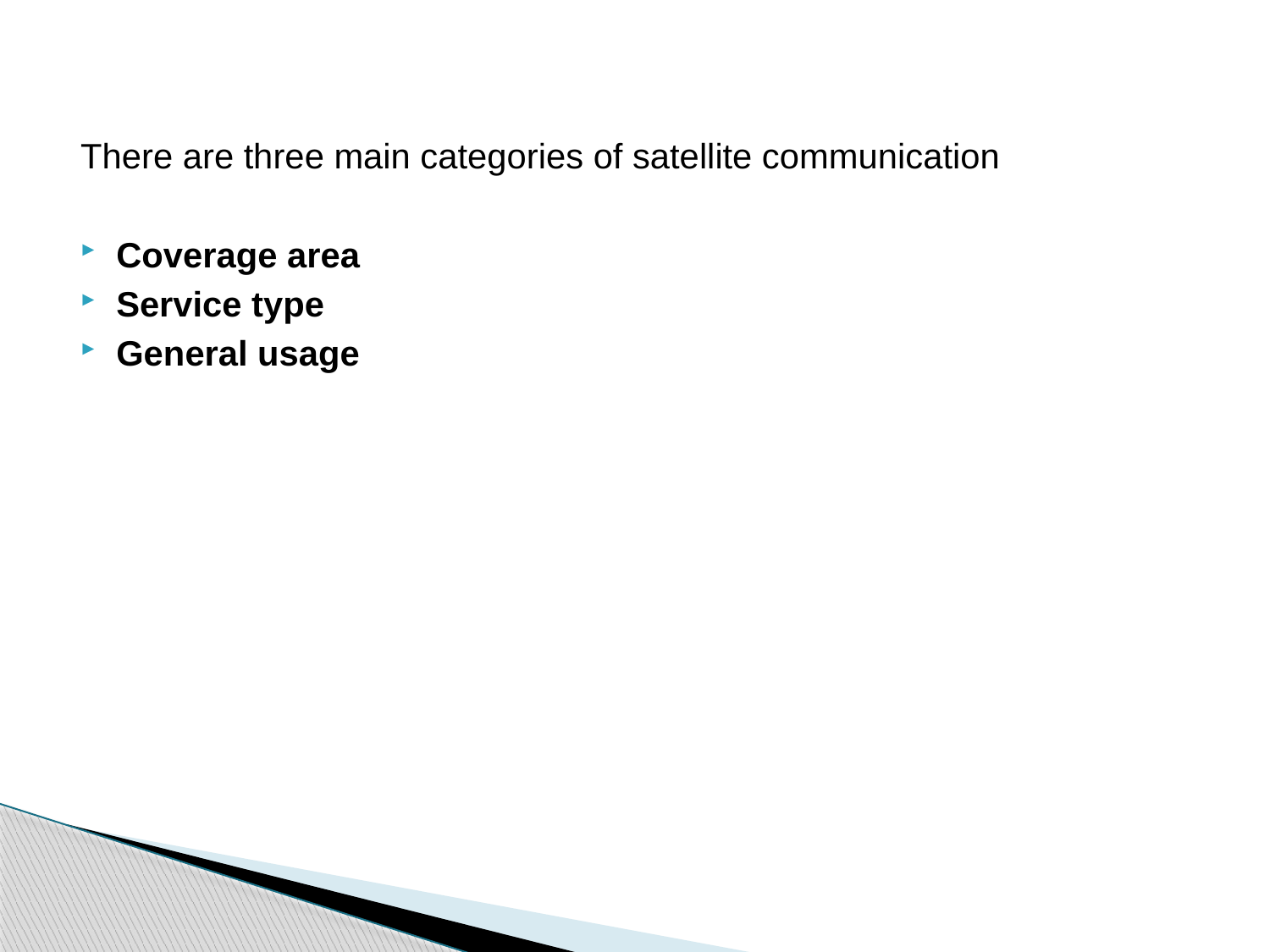

There are three main categories of satellite communication

Coverage area
Service type
General usage